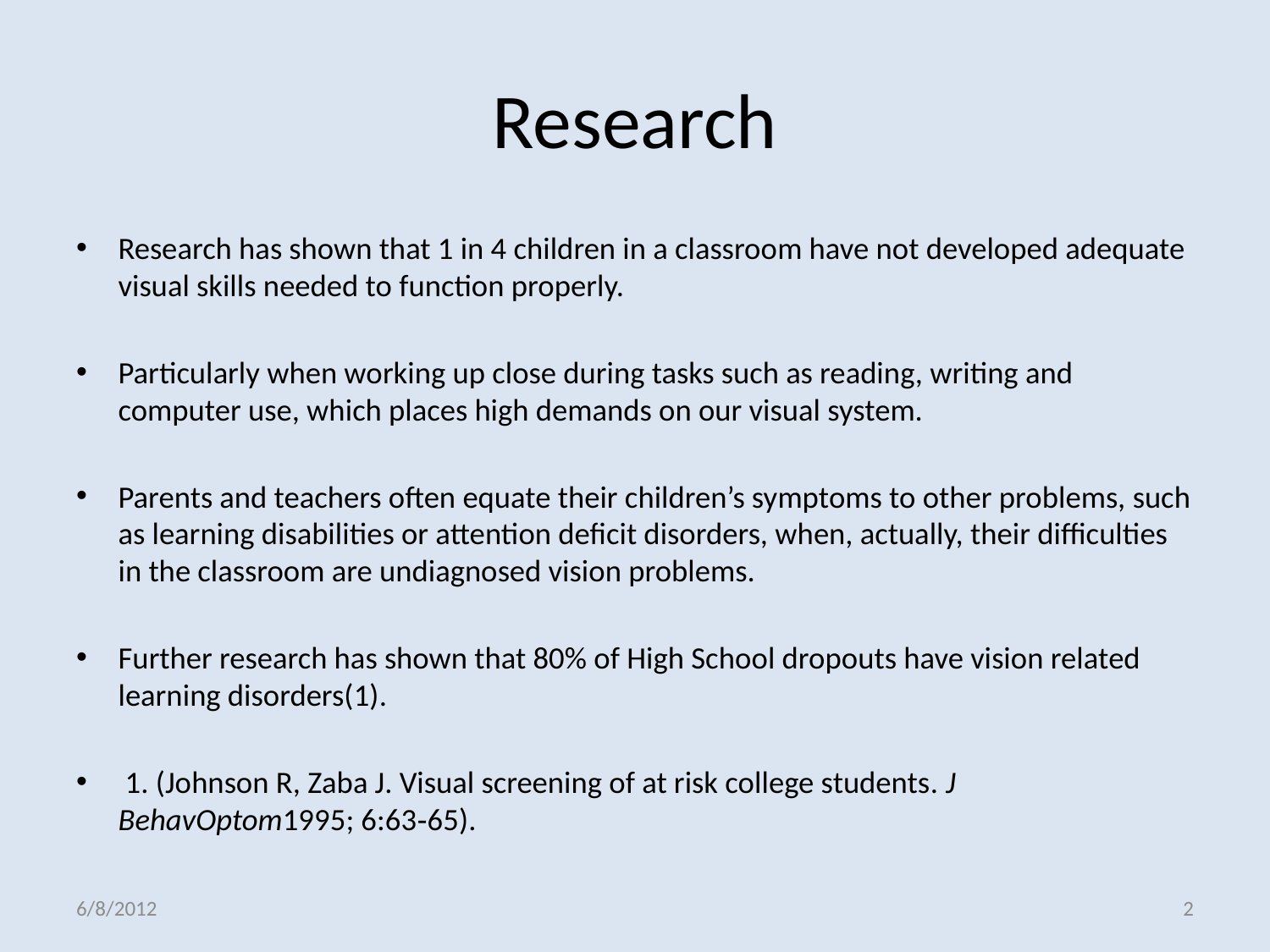

# Research
Research has shown that 1 in 4 children in a classroom have not developed adequate visual skills needed to function properly.

Particularly when working up close during tasks such as reading, writing and computer use, which places high demands on our visual system.

Parents and teachers often equate their children’s symptoms to other problems, such as learning disabilities or attention deficit disorders, when, actually, their difficulties in the classroom are undiagnosed vision problems.

Further research has shown that 80% of High School dropouts have vision related learning disorders(1).

 1. (Johnson R, Zaba J. Visual screening of at risk college students. J BehavOptom1995; 6:63‐65).
6/8/2012
2